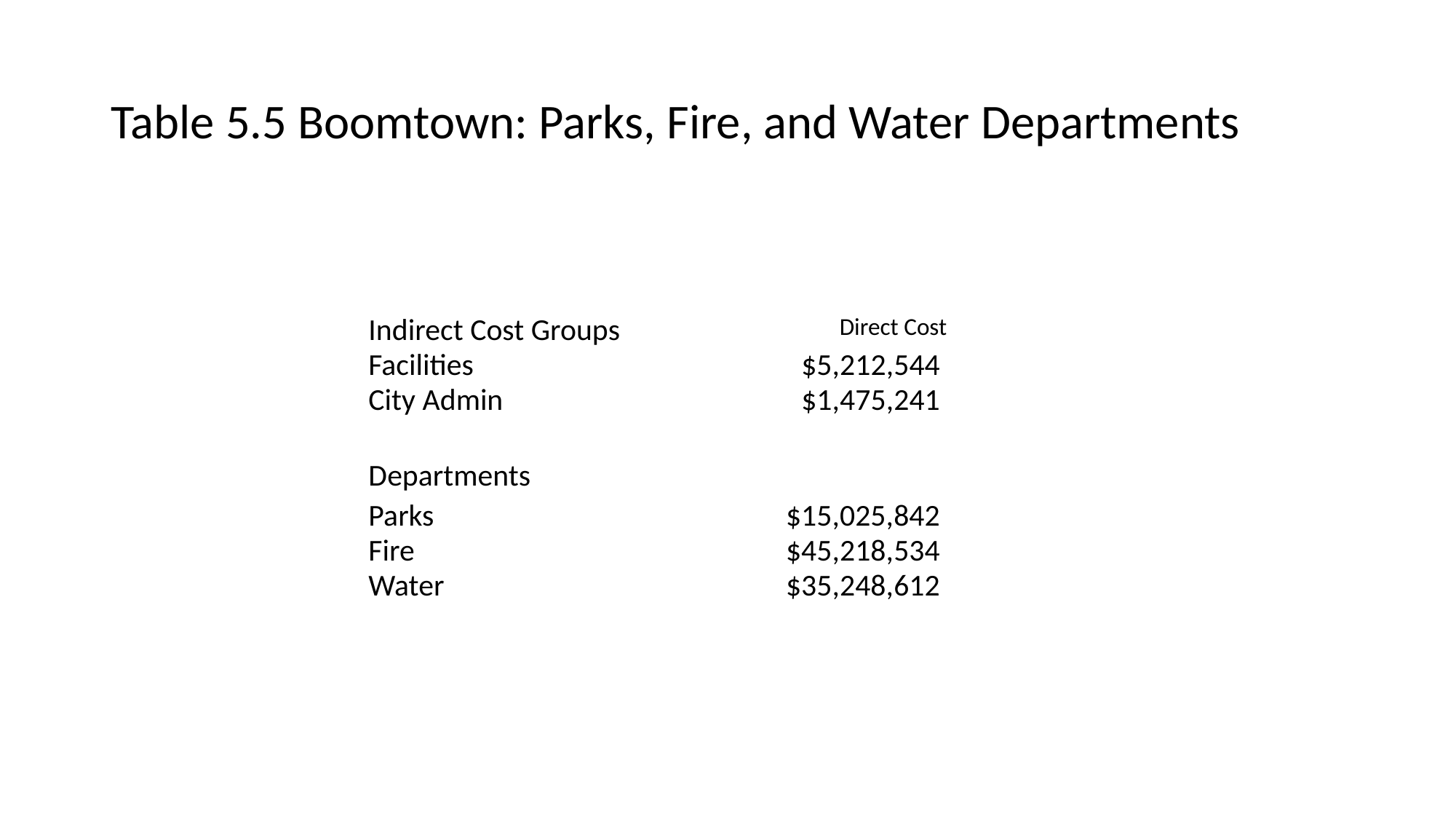

# Table 5.5 Boomtown: Parks, Fire, and Water Departments
| Indirect Cost Groups | Direct Cost |
| --- | --- |
| Facilities | $5,212,544 |
| City Admin | $1,475,241 |
|  |  |
| Departments |  |
| Parks | $15,025,842 |
| Fire | $45,218,534 |
| Water | $35,248,612 |